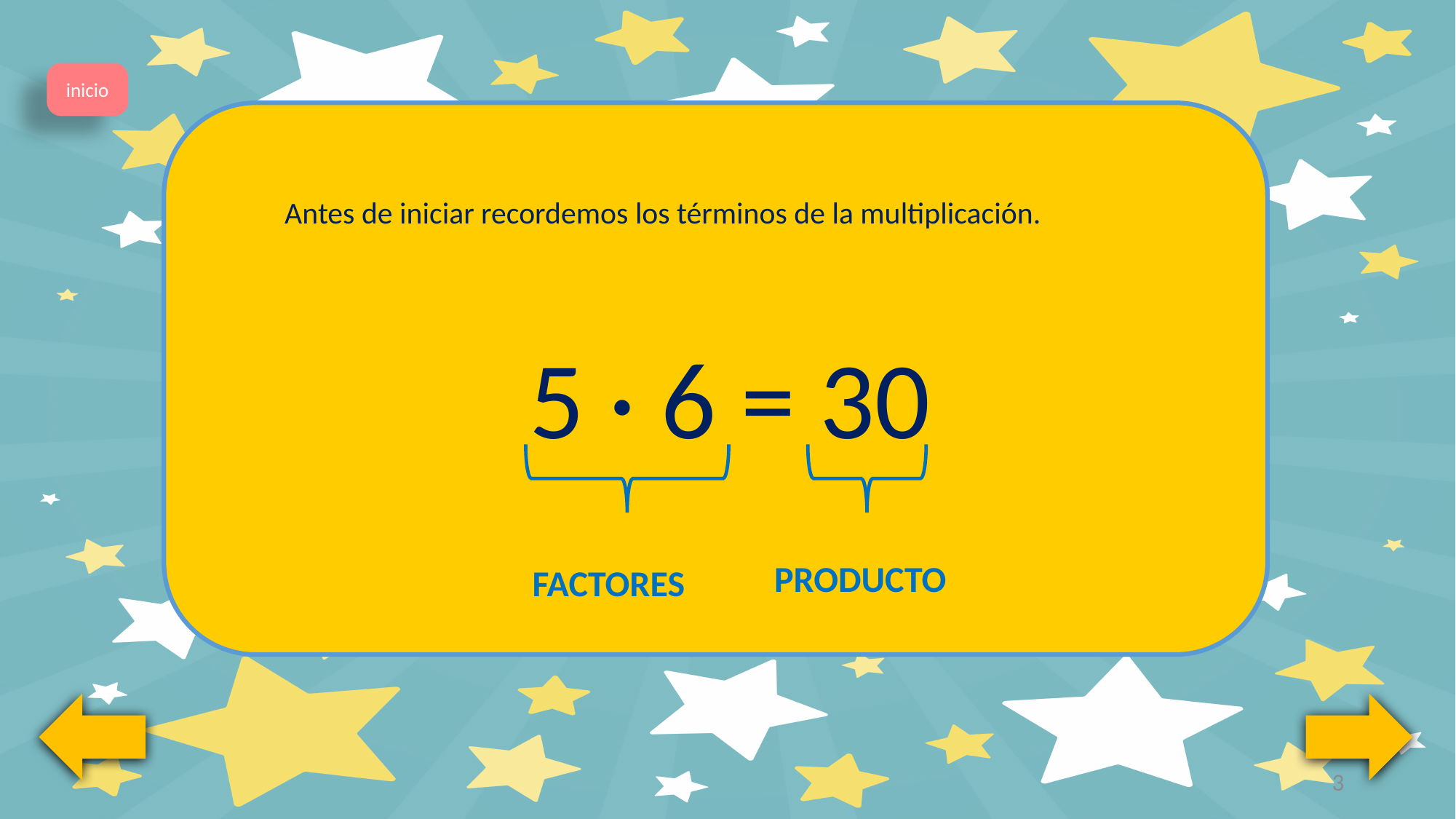

inicio

                            		5 · 6 = 30
Antes de iniciar recordemos los términos de la multiplicación.

PRODUCTO
FACTORES

3